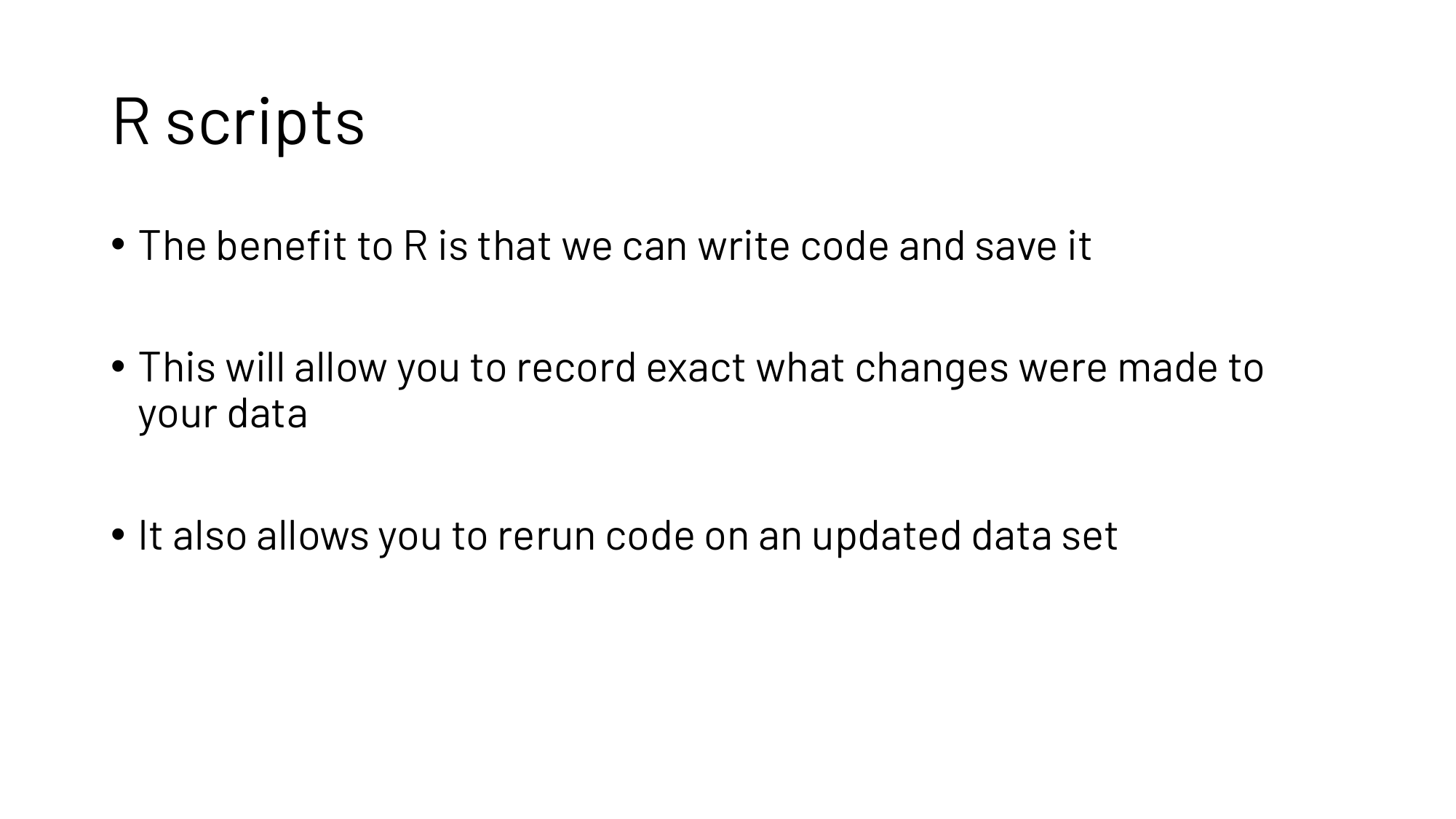

# R scripts
The benefit to R is that we can write code and save it

This will allow you to record exact what changes were made to your data

It also allows you to rerun code on an updated data set